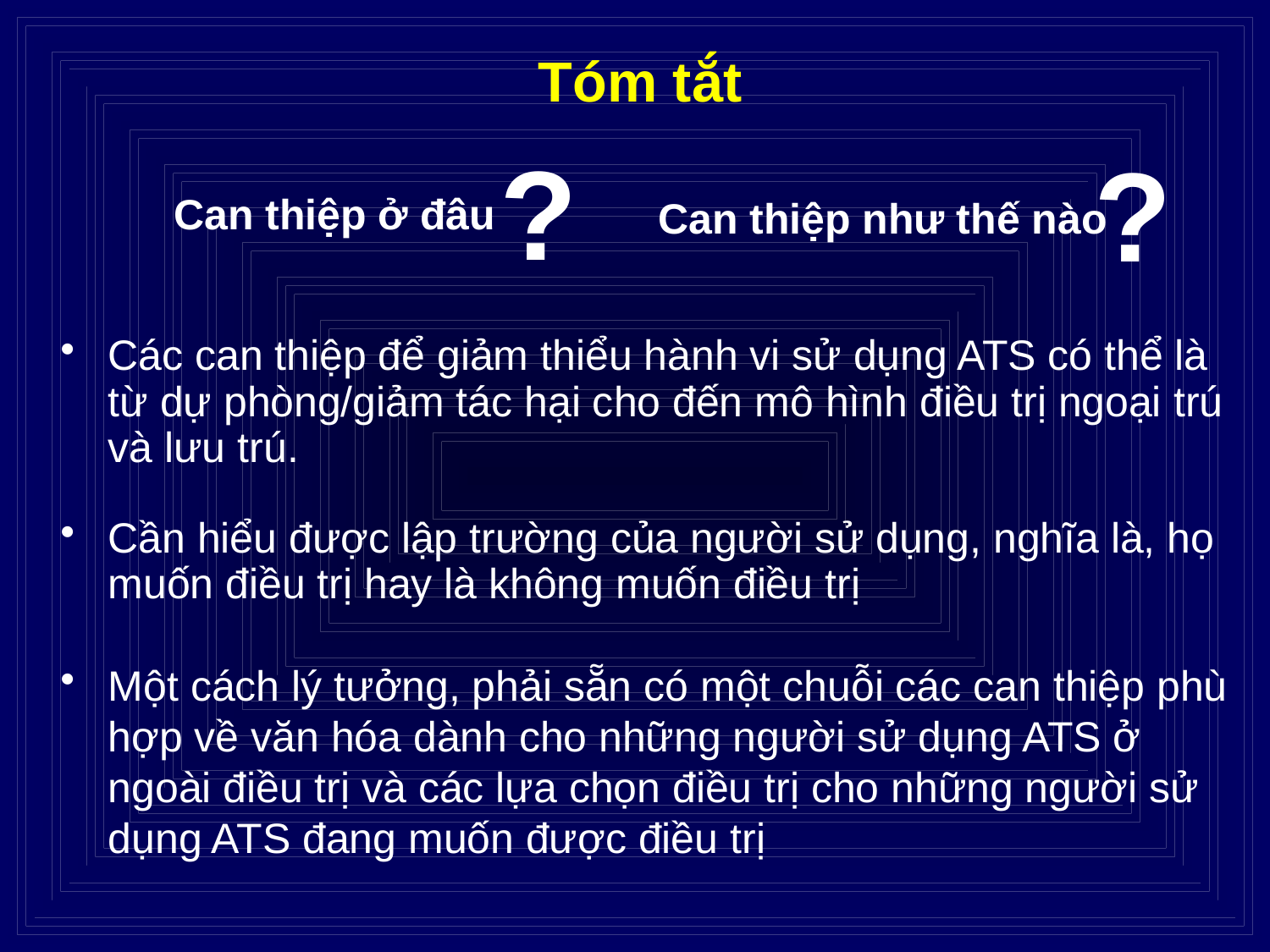

# Tóm tắt
?
  Can thiệp ở đâu
?
Can thiệp như thế nào

Các can thiệp để giảm thiểu hành vi sử dụng ATS có thể là từ dự phòng/giảm tác hại cho đến mô hình điều trị ngoại trú và lưu trú.

Cần hiểu được lập trường của người sử dụng, nghĩa là, họ muốn điều trị hay là không muốn điều trị

Một cách lý tưởng, phải sẵn có một chuỗi các can thiệp phù hợp về văn hóa dành cho những người sử dụng ATS ở ngoài điều trị và các lựa chọn điều trị cho những người sử dụng ATS đang muốn được điều trị